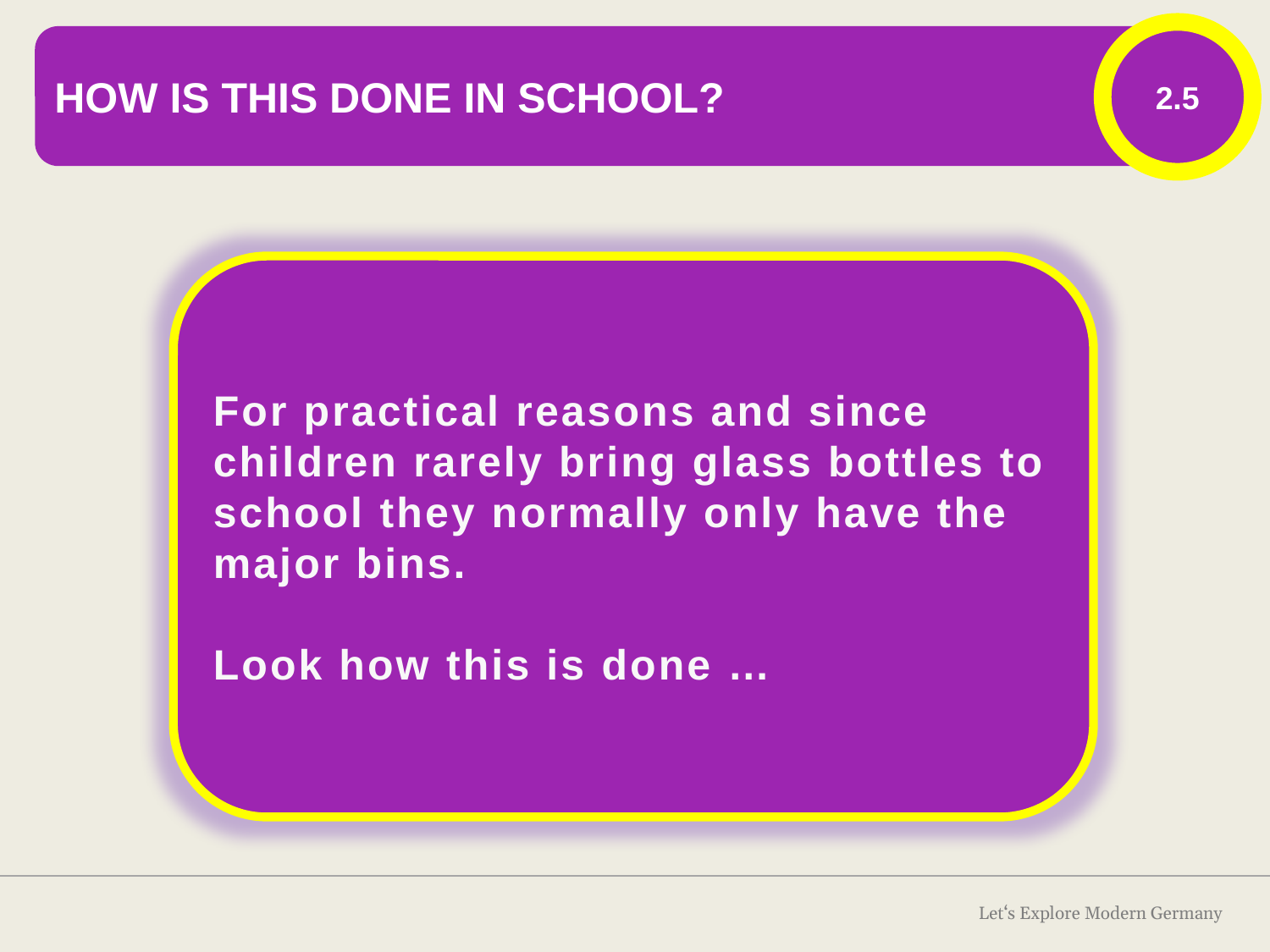

2.5
How is this done in school?
For practical reasons and since children rarely bring glass bottles to school they normally only have the major bins.

Look how this is done …
Let‘s Explore Modern Germany